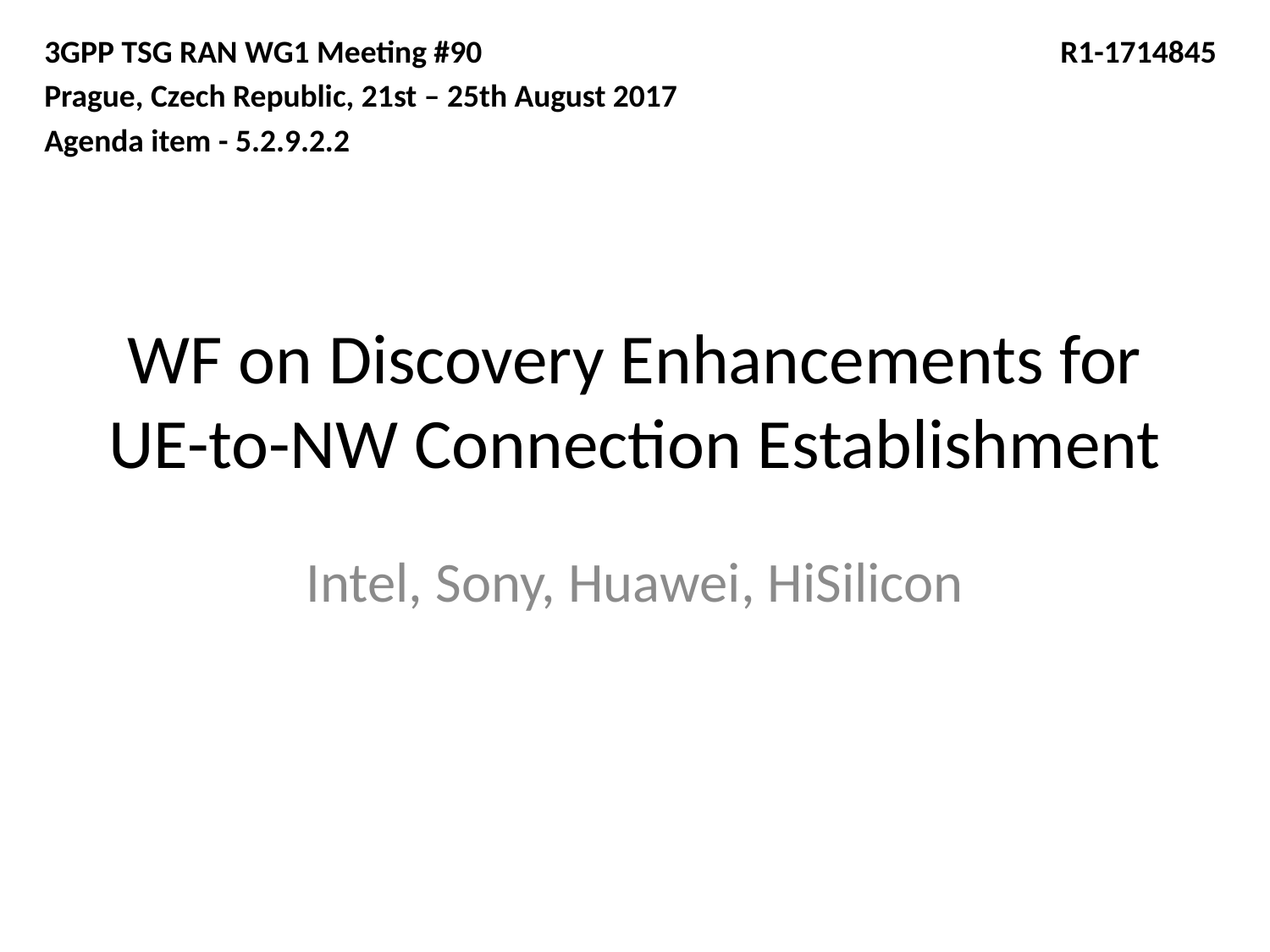

3GPP TSG RAN WG1 Meeting #90                                            	                  	R1-1714845
Prague, Czech Republic, 21st – 25th August 2017
Agenda item - 5.2.9.2.2
# WF on Discovery Enhancements for UE-to-NW Connection Establishment
Intel, Sony, Huawei, HiSilicon